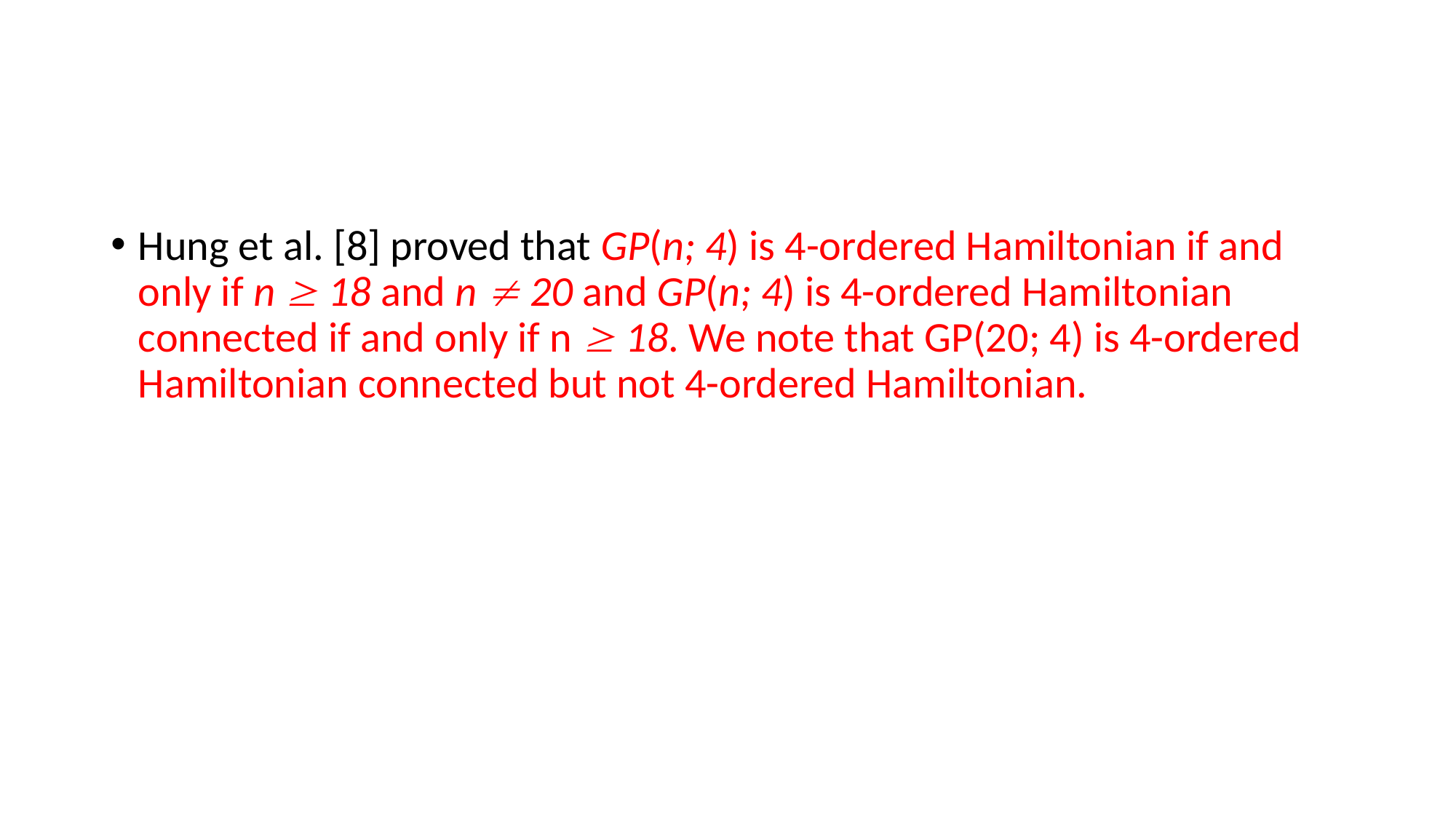

#
Hung et al. [8] proved that GP(n; 4) is 4-ordered Hamiltonian if and only if n ≥ 18 and n ≠ 20 and GP(n; 4) is 4-ordered Hamiltonian connected if and only if n ≥ 18. We note that GP(20; 4) is 4-ordered Hamiltonian connected but not 4-ordered Hamiltonian.